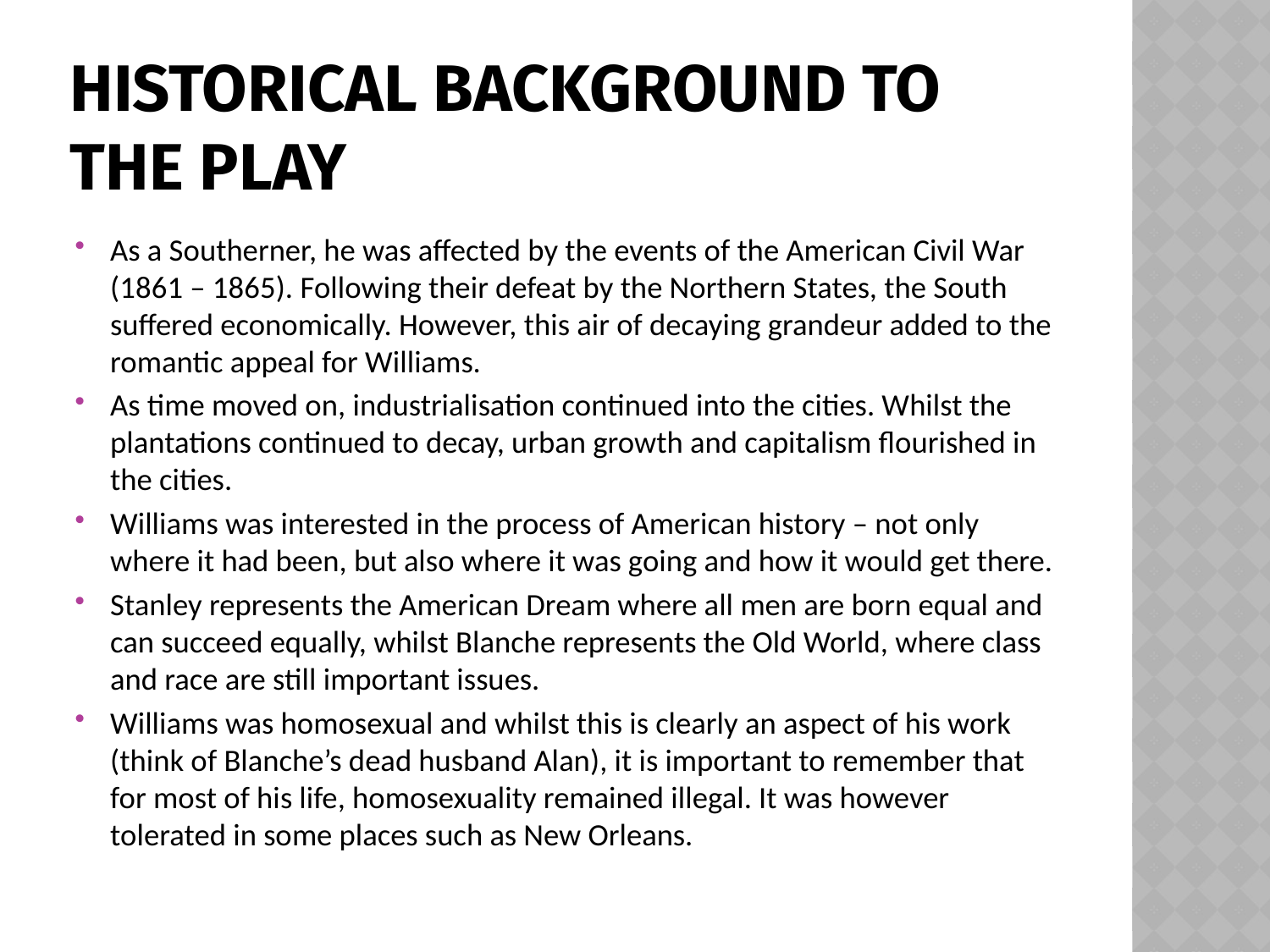

# Historical Background to the play
As a Southerner, he was affected by the events of the American Civil War (1861 – 1865). Following their defeat by the Northern States, the South suffered economically. However, this air of decaying grandeur added to the romantic appeal for Williams.
As time moved on, industrialisation continued into the cities. Whilst the plantations continued to decay, urban growth and capitalism flourished in the cities.
Williams was interested in the process of American history – not only where it had been, but also where it was going and how it would get there.
Stanley represents the American Dream where all men are born equal and can succeed equally, whilst Blanche represents the Old World, where class and race are still important issues.
Williams was homosexual and whilst this is clearly an aspect of his work (think of Blanche’s dead husband Alan), it is important to remember that for most of his life, homosexuality remained illegal. It was however tolerated in some places such as New Orleans.